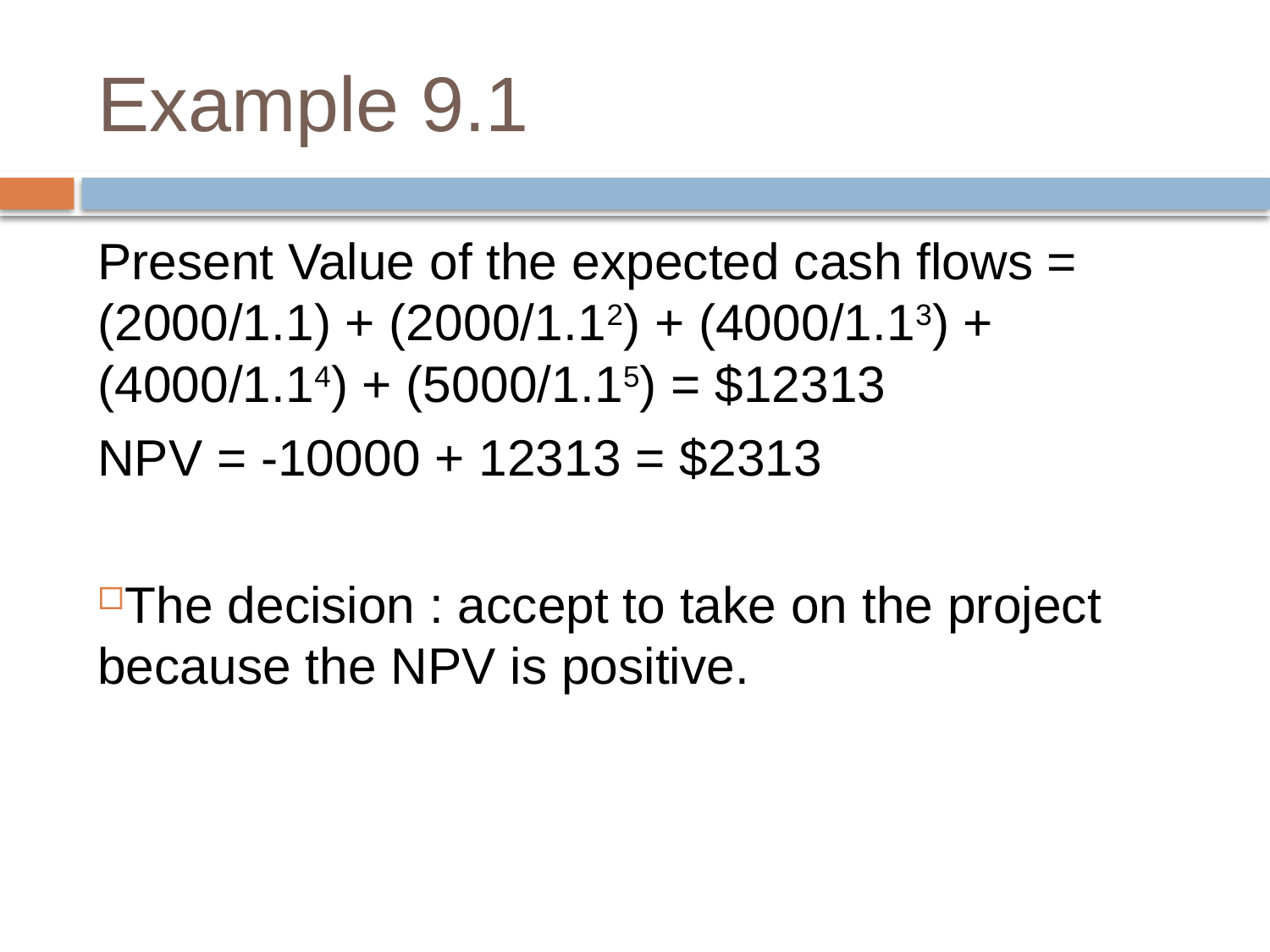

# Example 9.1
Present Value of the expected cash flows = (2000/1.1) + (2000/1.12) + (4000/1.13) + (4000/1.14) + (5000/1.15) = $12313
NPV = -10000 + 12313 = $2313

The decision : accept to take on the project because the NPV is positive.